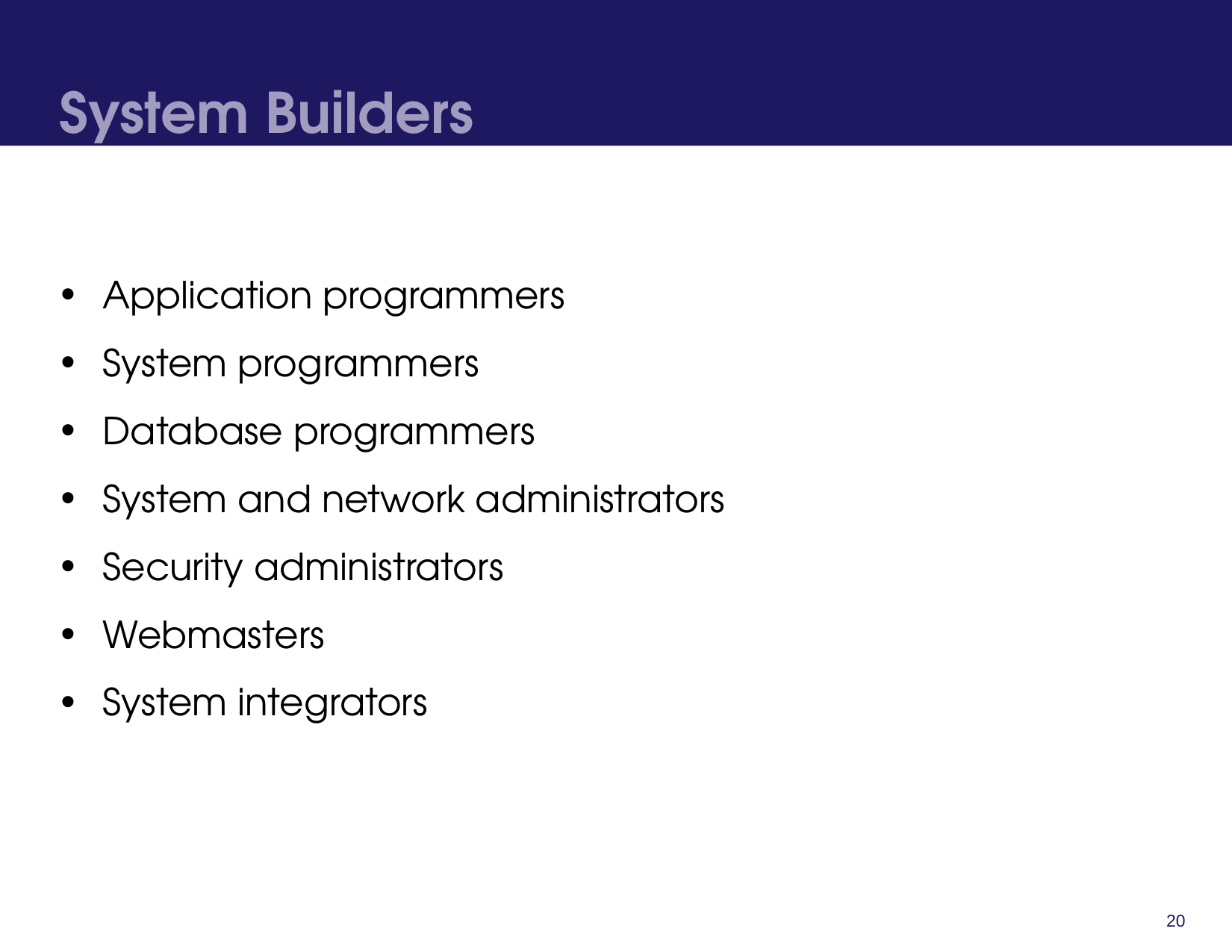

# System Builders
Application programmers
System programmers
Database programmers
System and network administrators
Security administrators
Webmasters
System integrators
20